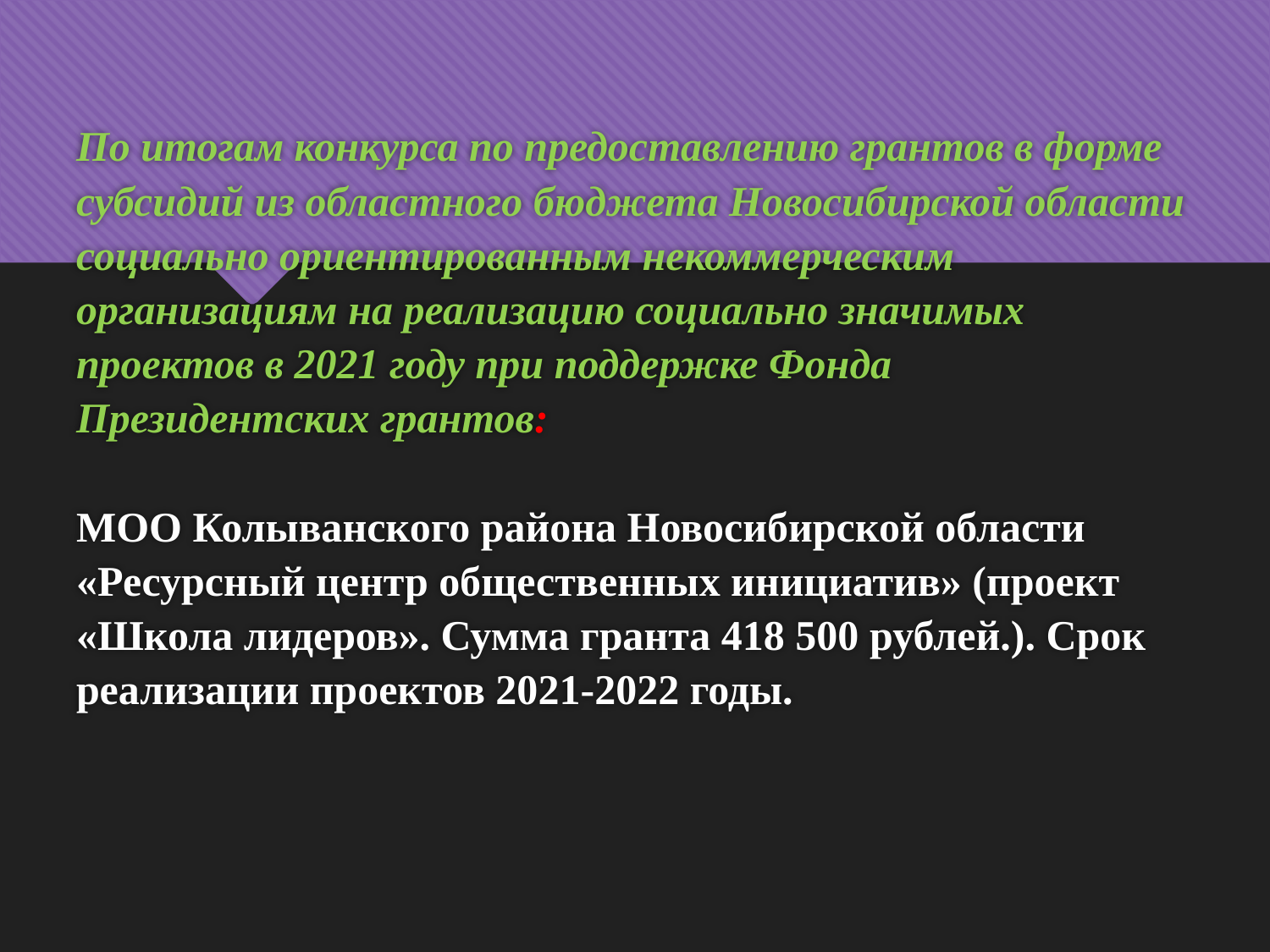

# По итогам конкурса по предоставлению грантов в форме субсидий из областного бюджета Новосибирской области социально ориентированным некоммерческим организациям на реализацию социально значимых проектов в 2021 году при поддержке Фонда Президентских грантов: МОО Колыванского района Новосибирской области «Ресурсный центр общественных инициатив» (проект «Школа лидеров». Сумма гранта 418 500 рублей.). Срок реализации проектов 2021-2022 годы.